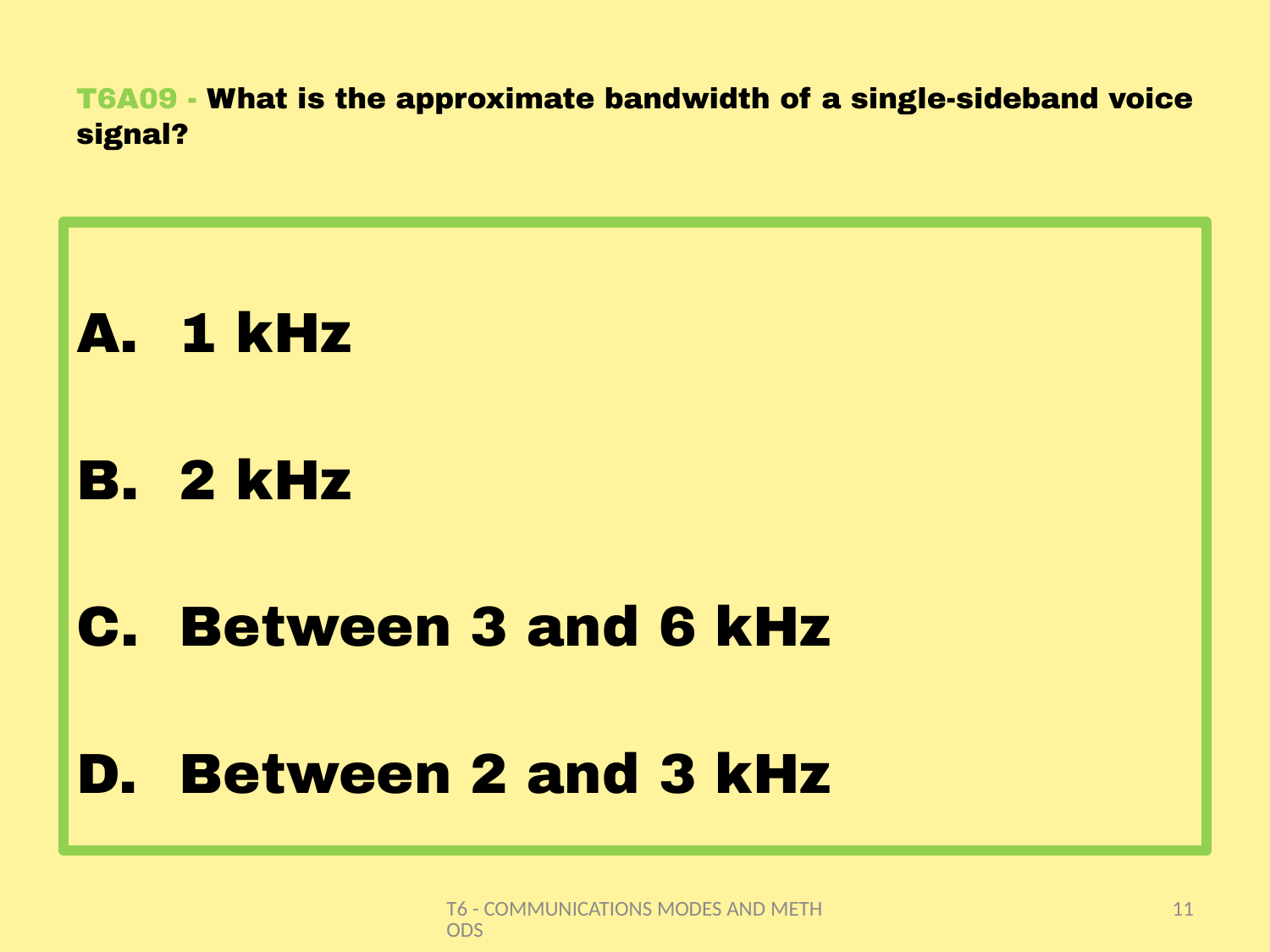

# T6A09 - What is the approximate bandwidth of a single-sideband voice signal?
1 kHz
2 kHz
Between 3 and 6 kHz
Between 2 and 3 kHz
T6 - COMMUNICATIONS MODES AND METHODS
11